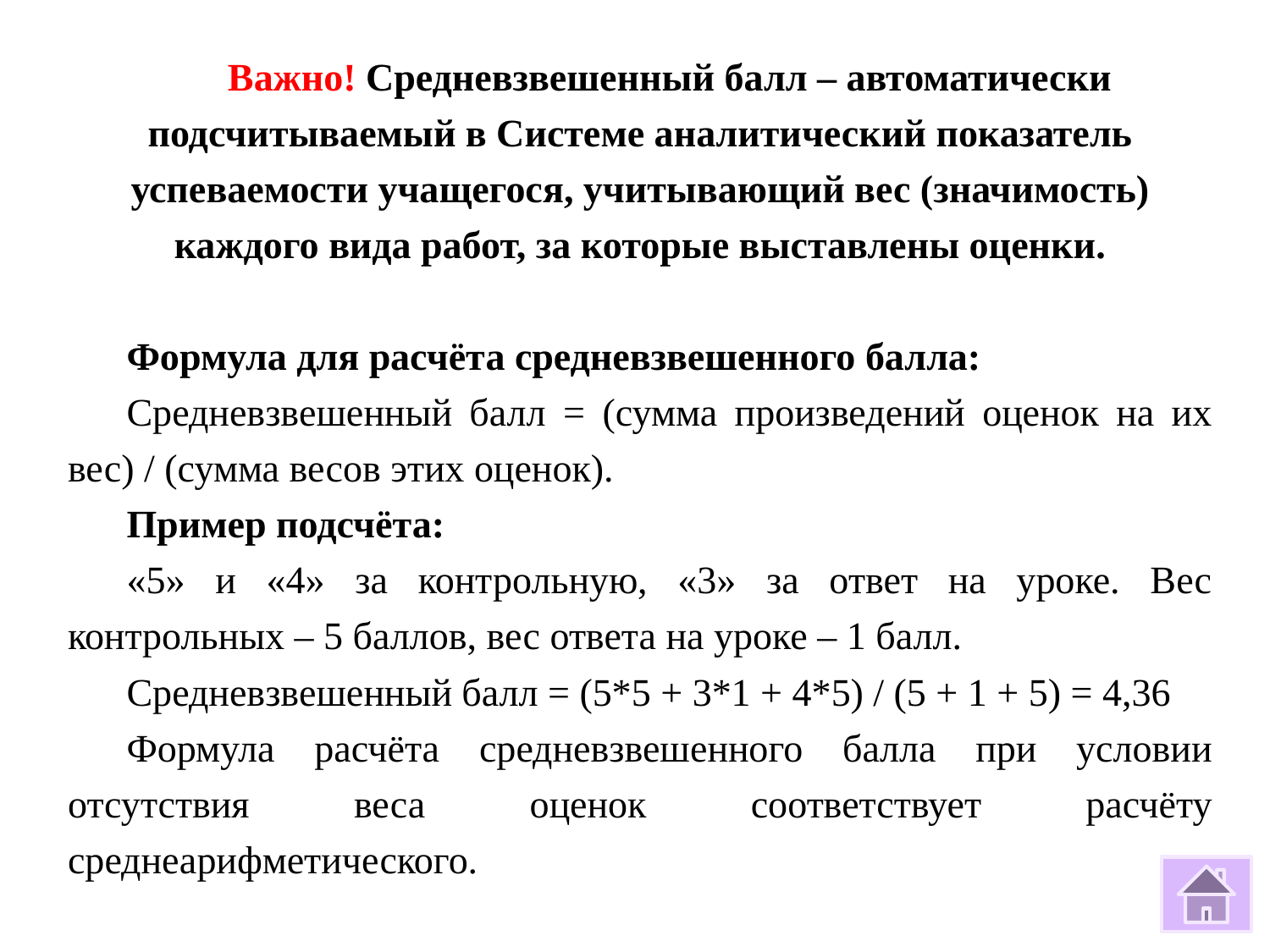

Важно! Средневзвешенный балл – автоматически подсчитываемый в Системе аналитический показатель успеваемости учащегося, учитывающий вес (значимость) каждого вида работ, за которые выставлены оценки.

Формула для расчёта средневзвешенного балла:
Средневзвешенный балл = (сумма произведений оценок на их вес) / (сумма весов этих оценок).
Пример подсчёта:
«5» и «4» за контрольную, «3» за ответ на уроке. Вес контрольных – 5 баллов, вес ответа на уроке – 1 балл.
Средневзвешенный балл = (5*5 + 3*1 + 4*5) / (5 + 1 + 5) = 4,36
Формула расчёта средневзвешенного балла при условии отсутствия веса оценок соответствует расчёту среднеарифметического.